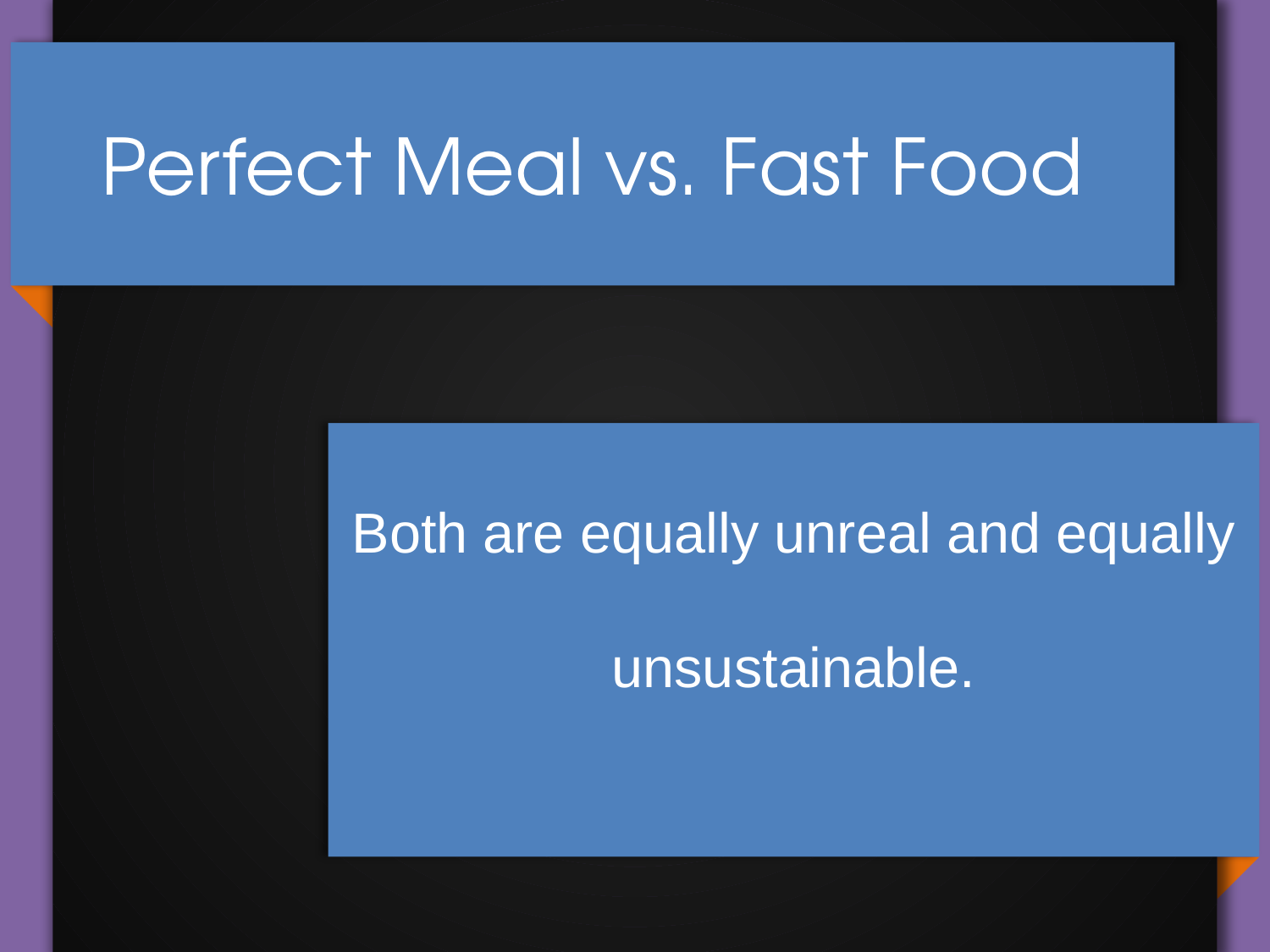

# Perfect Meal vs. Fast Food
Both are equally unreal and equally unsustainable.